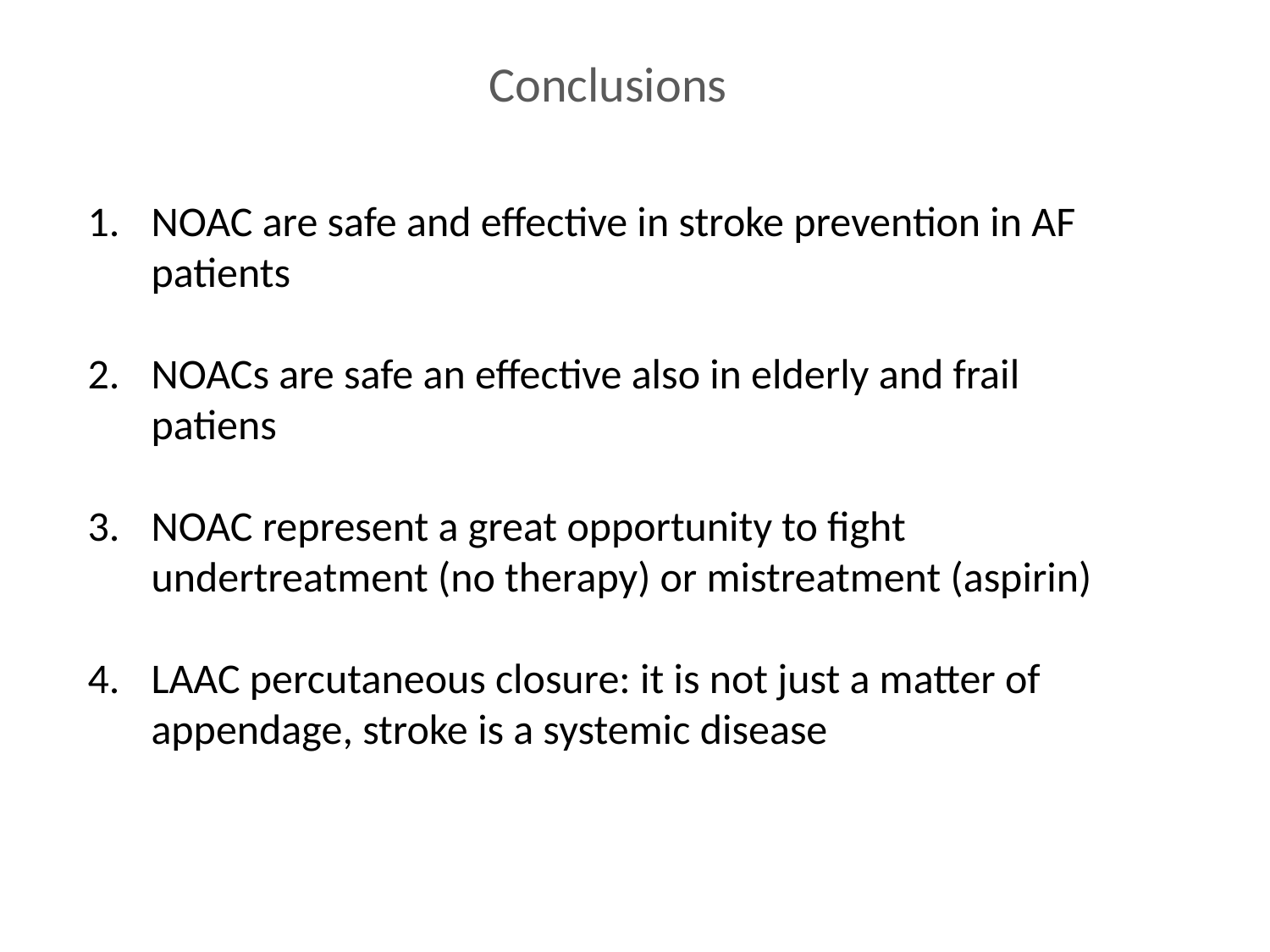

Conclusions
NOAC are safe and effective in stroke prevention in AF patients

NOACs are safe an effective also in elderly and frail patiens

NOAC represent a great opportunity to fight undertreatment (no therapy) or mistreatment (aspirin)

LAAC percutaneous closure: it is not just a matter of appendage, stroke is a systemic disease